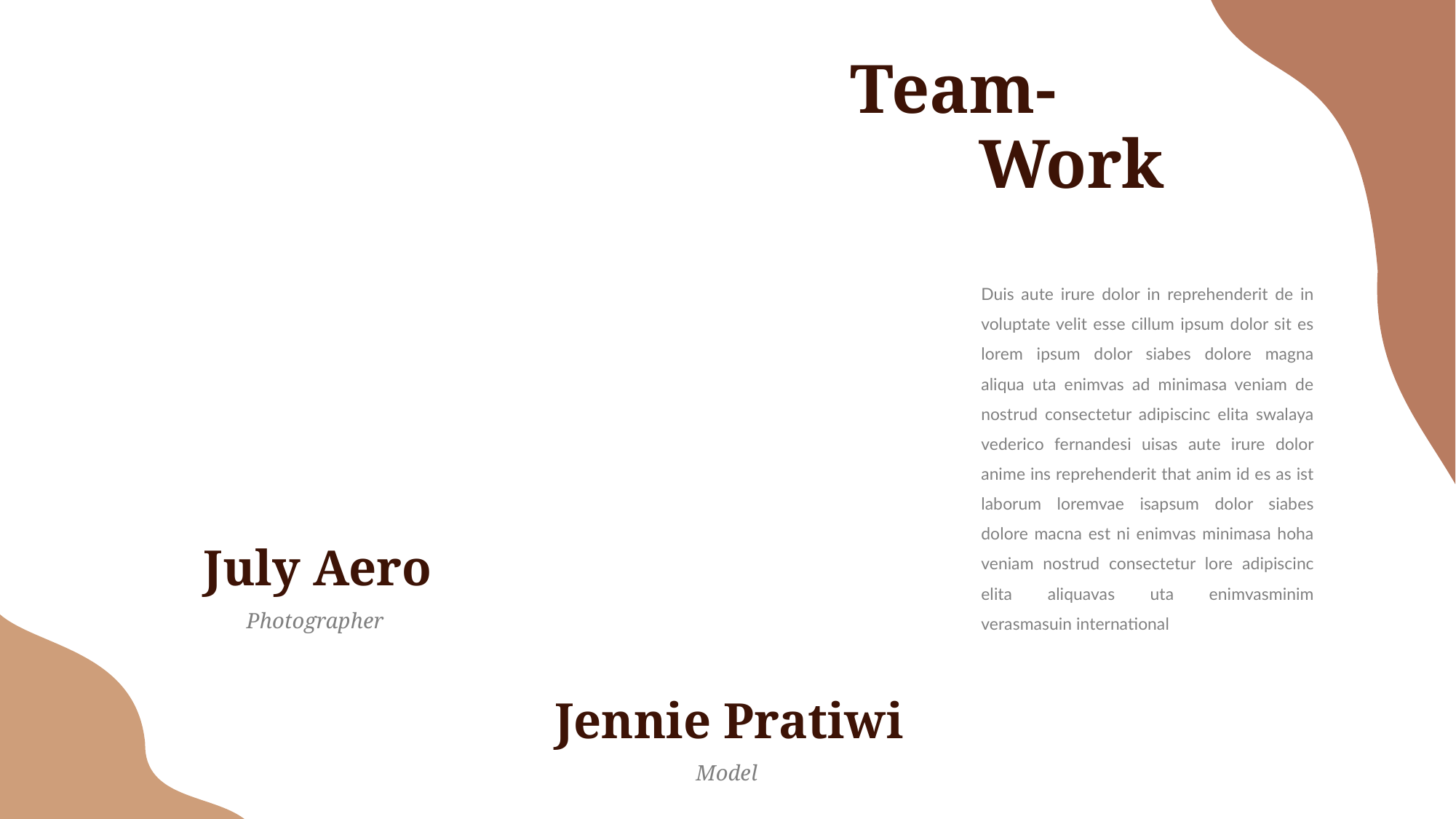

Team-
Work

Duis aute irure dolor in reprehenderit de in voluptate velit esse cillum ipsum dolor sit es lorem ipsum dolor siabes dolore magna aliqua uta enimvas ad minimasa veniam de nostrud consectetur adipiscinc elita swalaya vederico fernandesi uisas aute irure dolor anime ins reprehenderit that anim id es as ist laborum loremvae isapsum dolor siabes dolore macna est ni enimvas minimasa hoha veniam nostrud consectetur lore adipiscinc elita aliquavas uta enimvasminim verasmasuin international
July Aero
Photographer
Jennie Pratiwi
Model